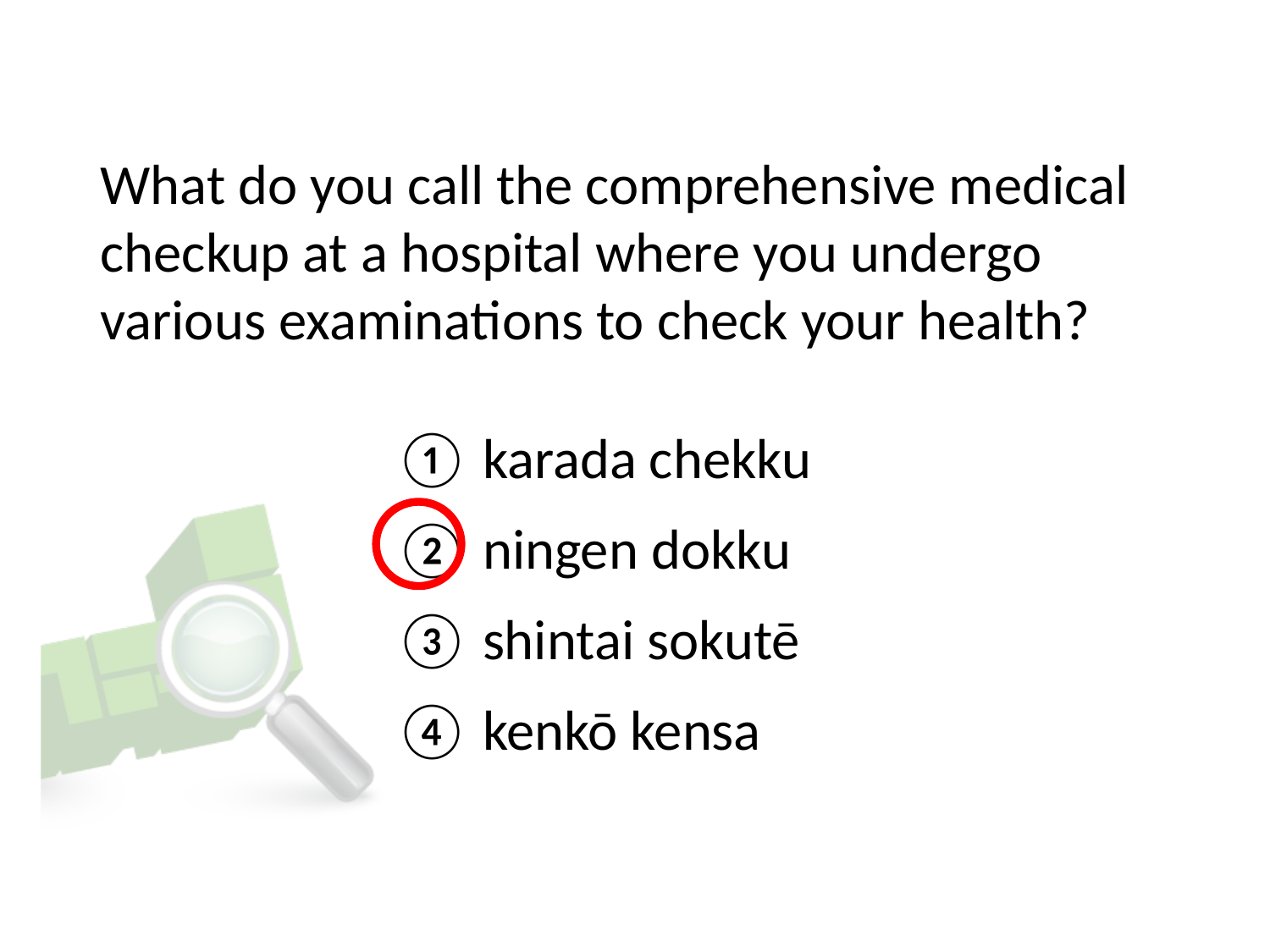

# What do you call the comprehensive medical checkup at a hospital where you undergo various examinations to check your health?
① karada chekku
② ningen dokku
③ shintai sokutē
④ kenkō kensa